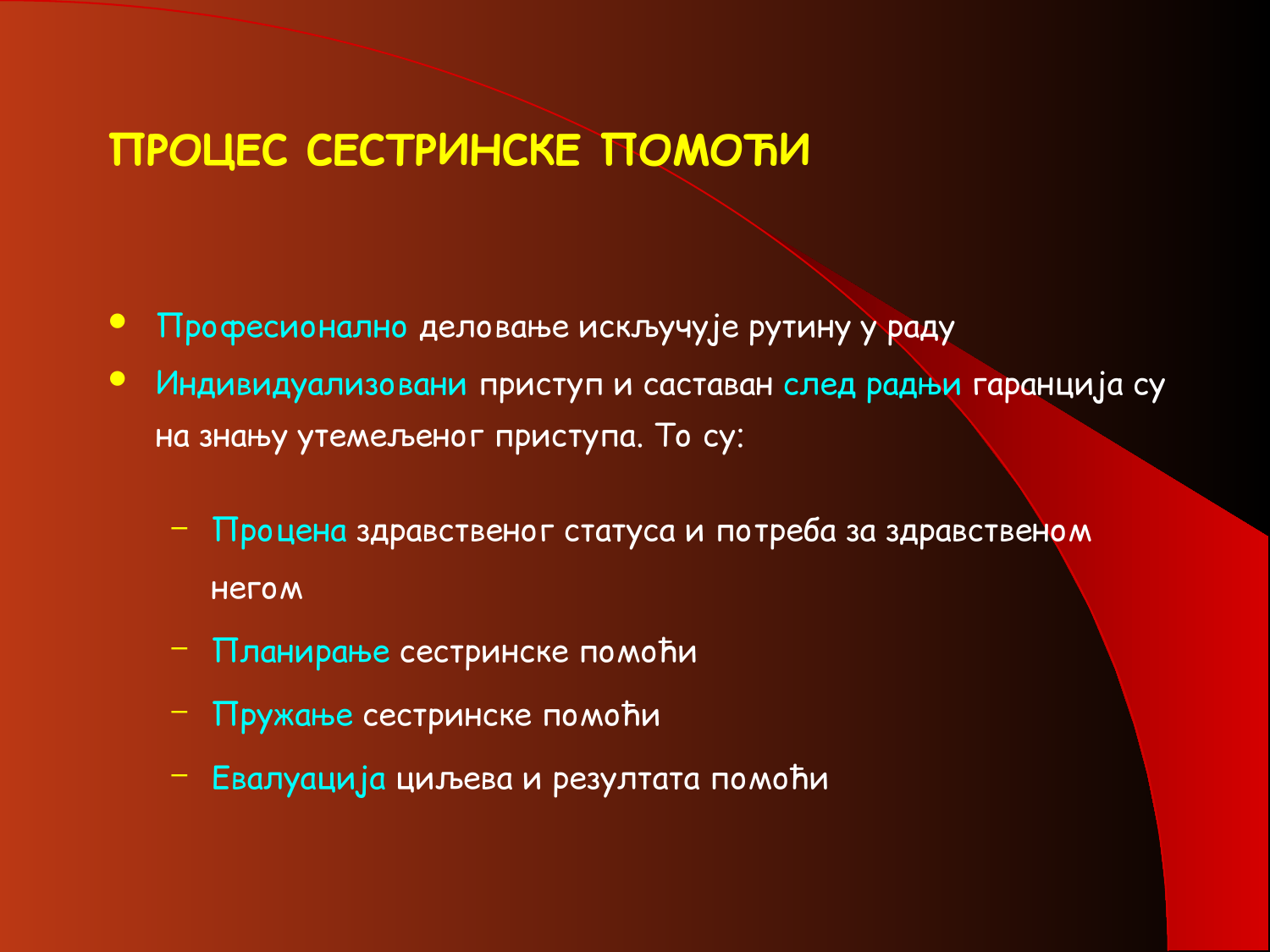

# ПРОЦЕС СЕСТРИНСКЕ ПОМОЋИ
Професионално деловање искључује рутину у раду
Индивидуализовани приступ и саставан след радњи гаранција су на знању утемељеног приступа. То су:

Процена здравственог статуса и потреба за здравственом негом
Планирање сестринске помоћи
Пружање сестринске помоћи
Евалуација циљева и резултата помоћи